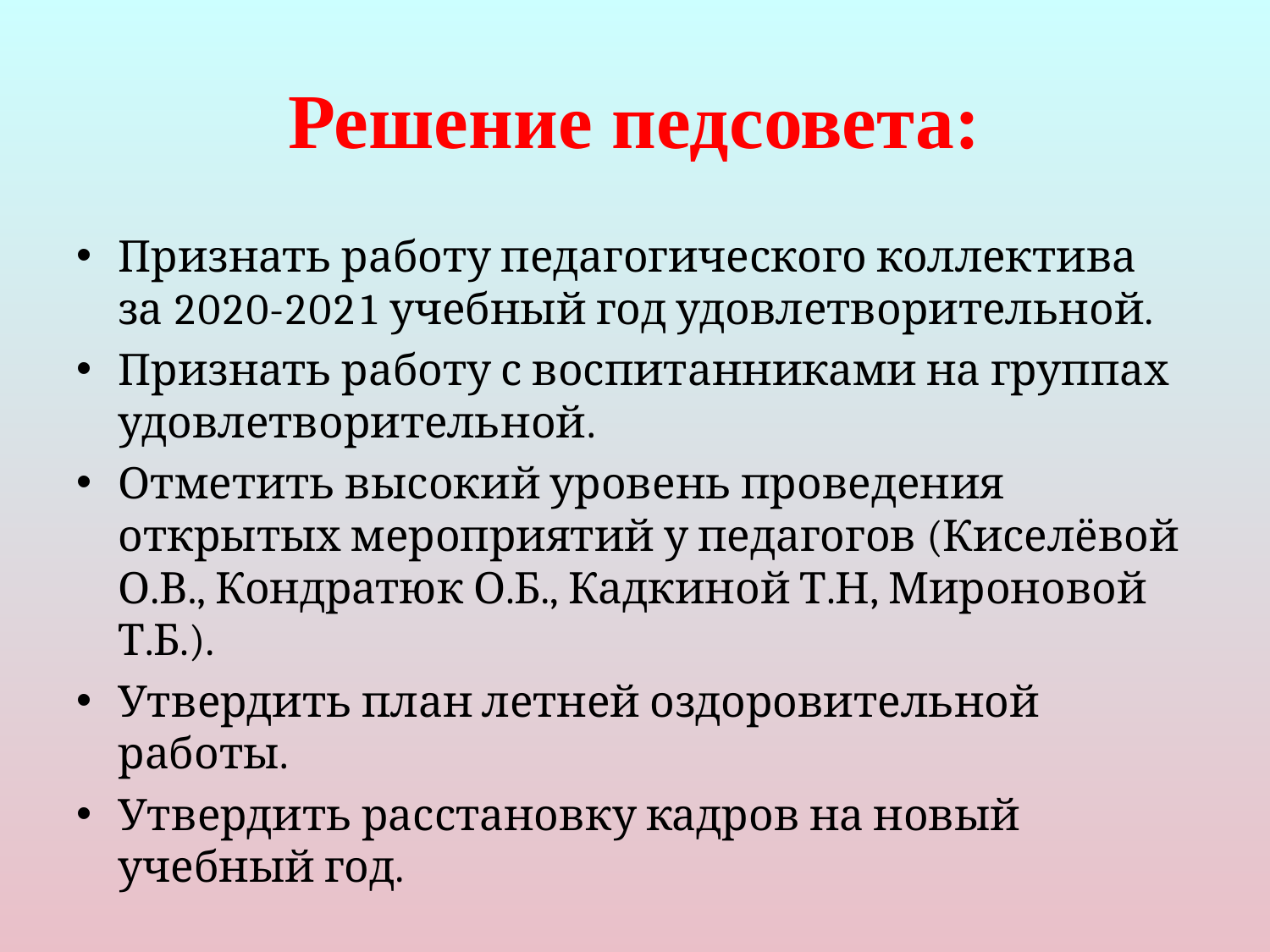

# Решение педсовета:
Признать работу педагогического коллектива за 2020-2021 учебный год удовлетворительной.
Признать работу с воспитанниками на группах удовлетворительной.
Отметить высокий уровень проведения   открытых мероприятий у педагогов (Киселёвой О.В., Кондратюк О.Б., Кадкиной Т.Н, Мироновой Т.Б.).
Утвердить план летней оздоровительной работы.
Утвердить расстановку кадров на новый учебный год.